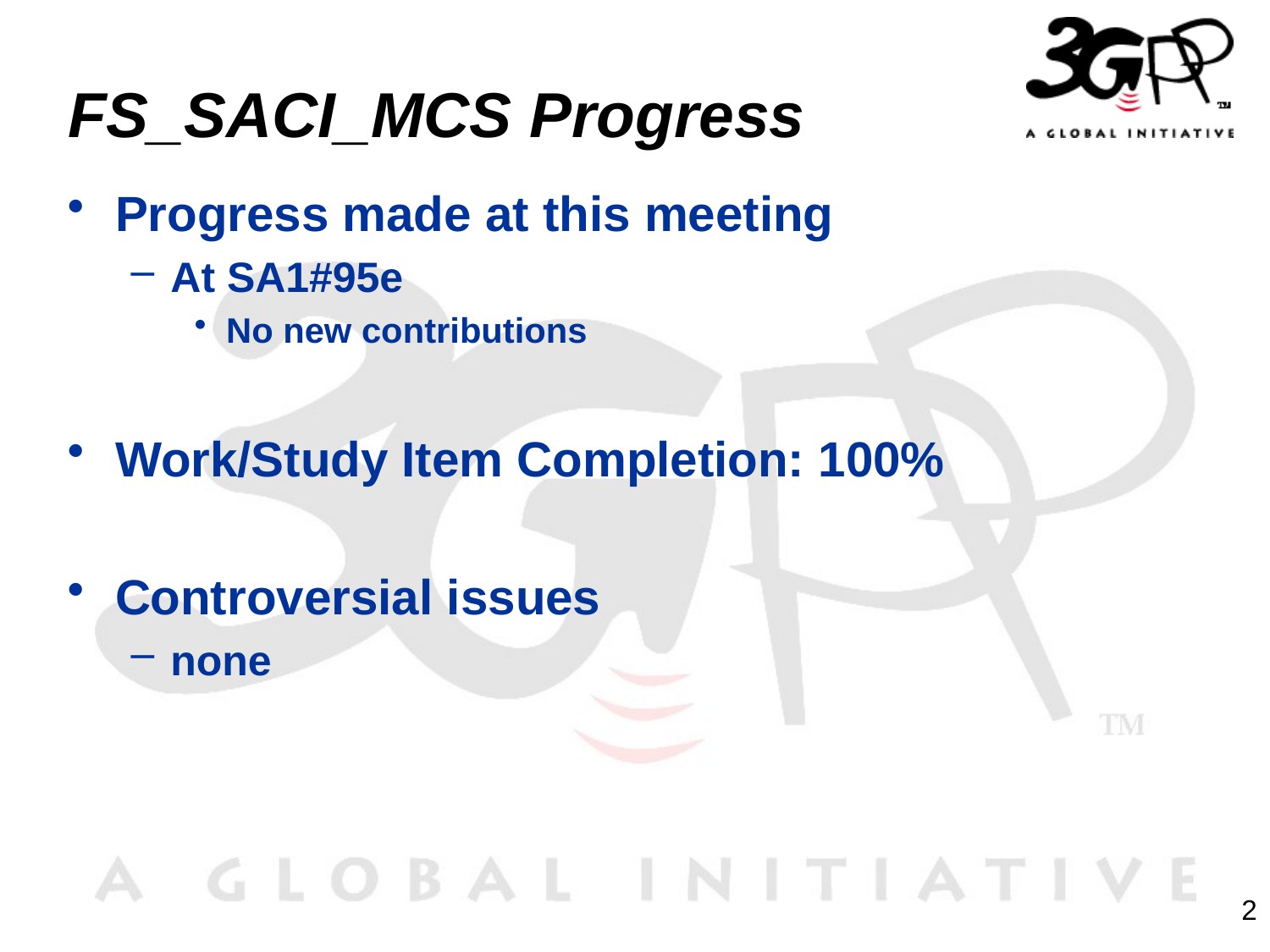

# FS_SACI_MCS Progress
Progress made at this meeting
At SA1#95e
No new contributions

Work/Study Item Completion: 100%

Controversial issues
none
2